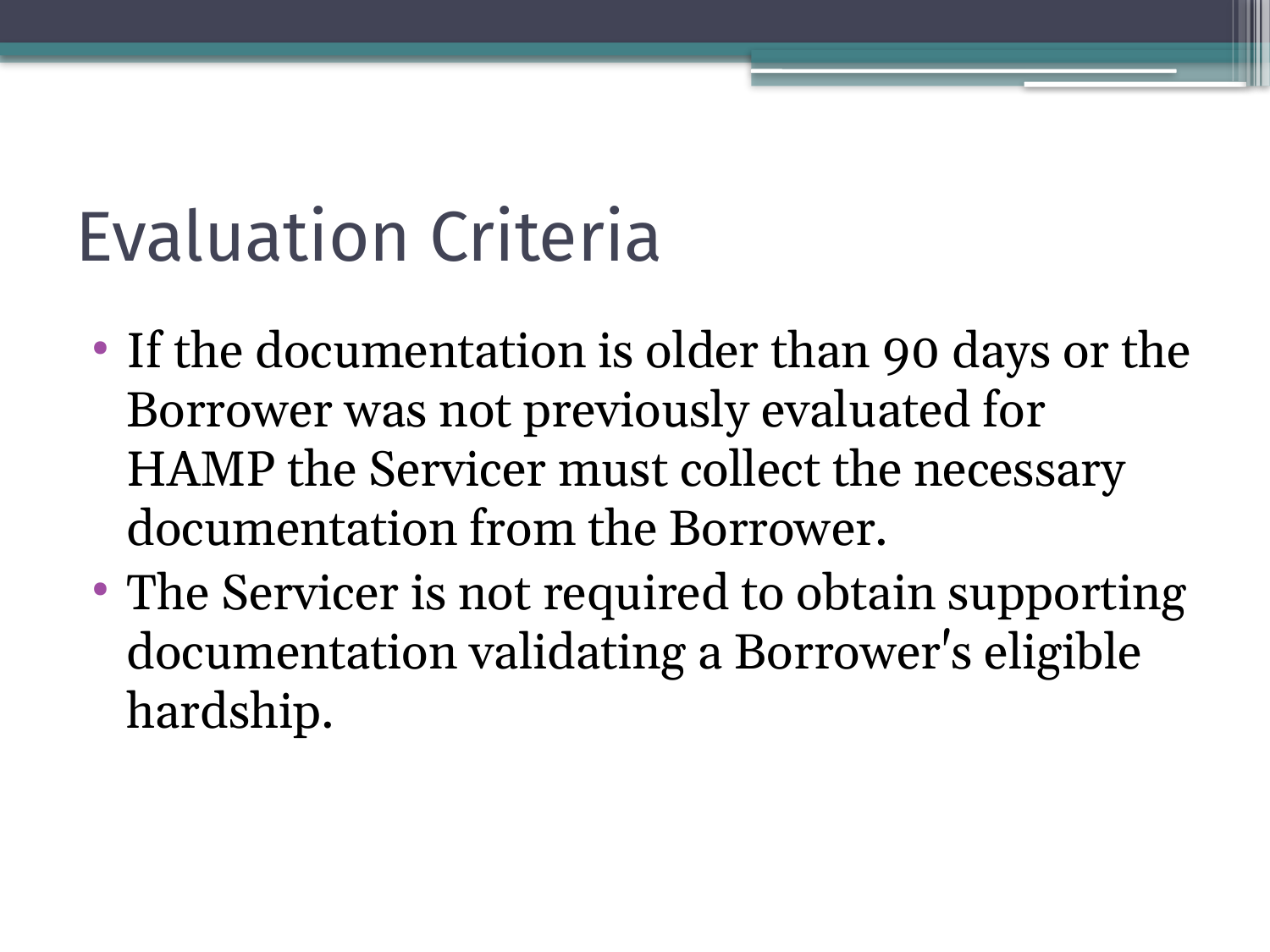

# Evaluation Criteria
If the documentation is older than 90 days or the Borrower was not previously evaluated for HAMP the Servicer must collect the necessary documentation from the Borrower.
The Servicer is not required to obtain supporting documentation validating a Borrower's eligible hardship.